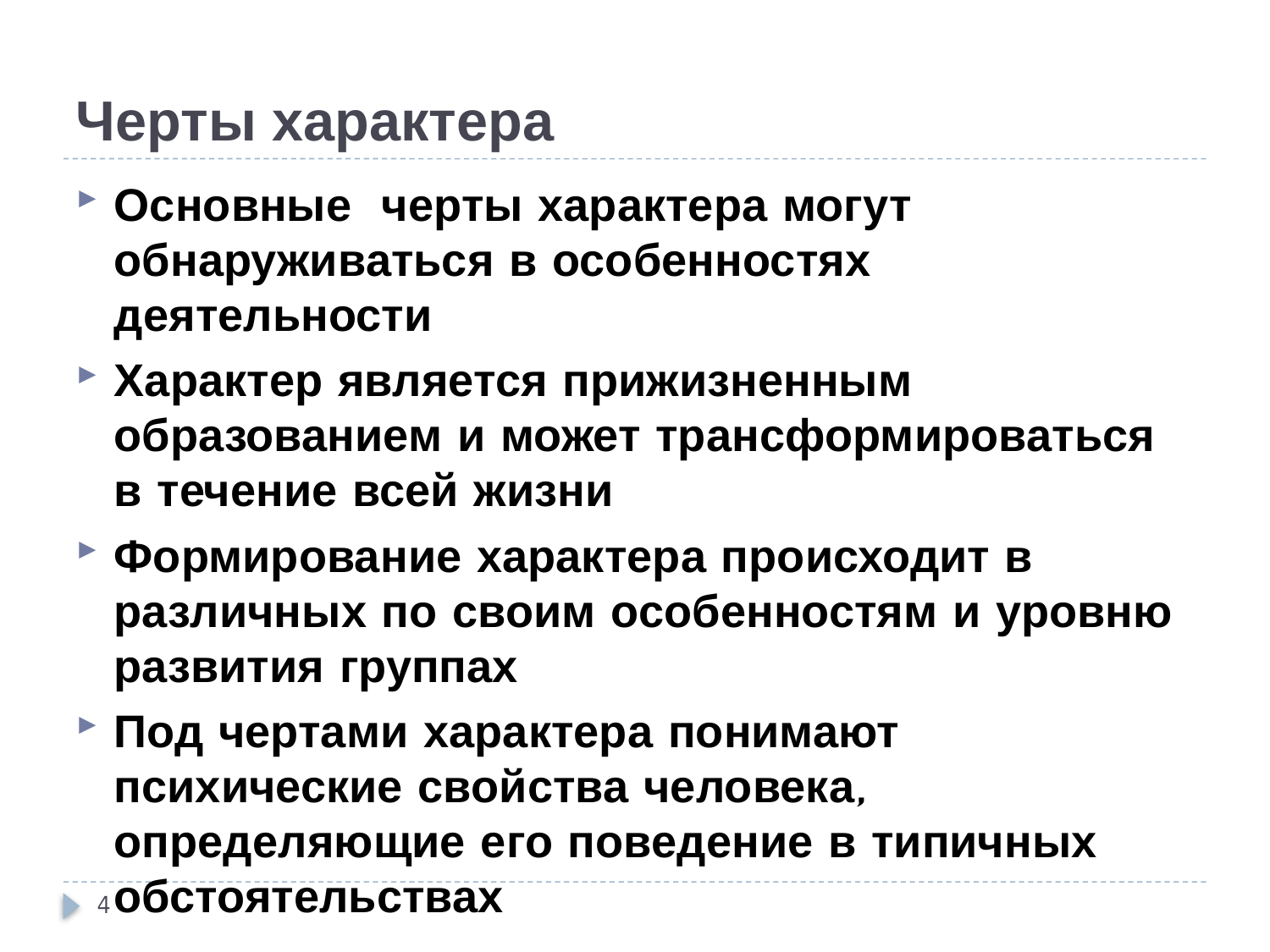

# Черты характера
Основные  черты характера могут обнаруживаться в особенностях деятельности
Характер является прижизненным образованием и может трансформироваться в течение всей жизни
Формирование характера происходит в различных по своим особенностям и уровню развития группах
Под чертами характера понимают психические свойства человека, определяющие его поведение в типичных обстоятельствах

4